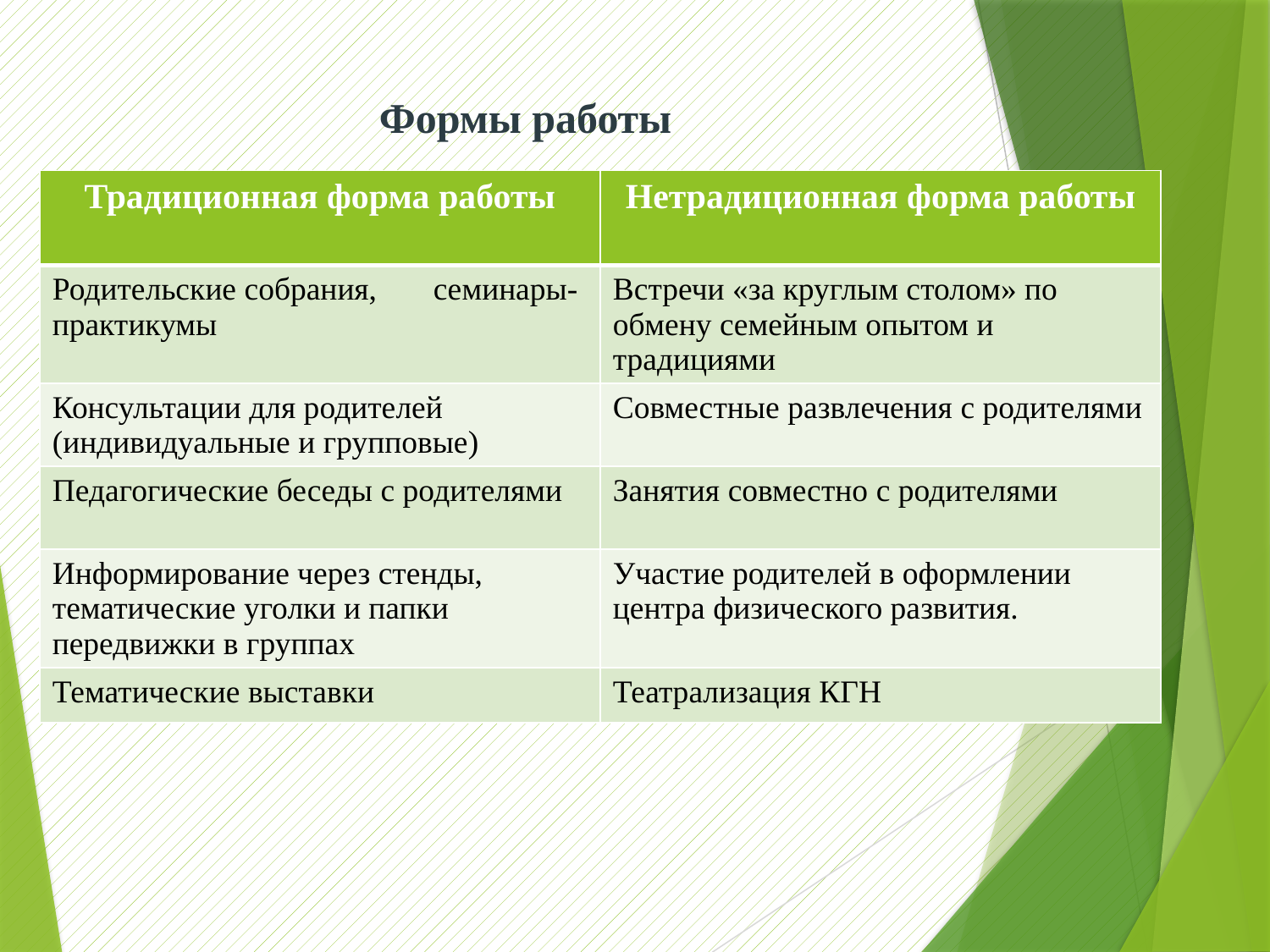

# Формы работы
| Традиционная форма работы | Нетрадиционная форма работы |
| --- | --- |
| Родительские собрания, семинары-практикумы | Встречи «за круглым столом» по обмену семейным опытом и традициями |
| Консультации для родителей (индивидуальные и групповые) | Совместные развлечения с родителями |
| Педагогические беседы с родителями | Занятия совместно с родителями |
| Информирование через стенды, тематические уголки и папки передвижки в группах | Участие родителей в оформлении центра физического развития. |
| Тематические выставки | Театрализация КГН |